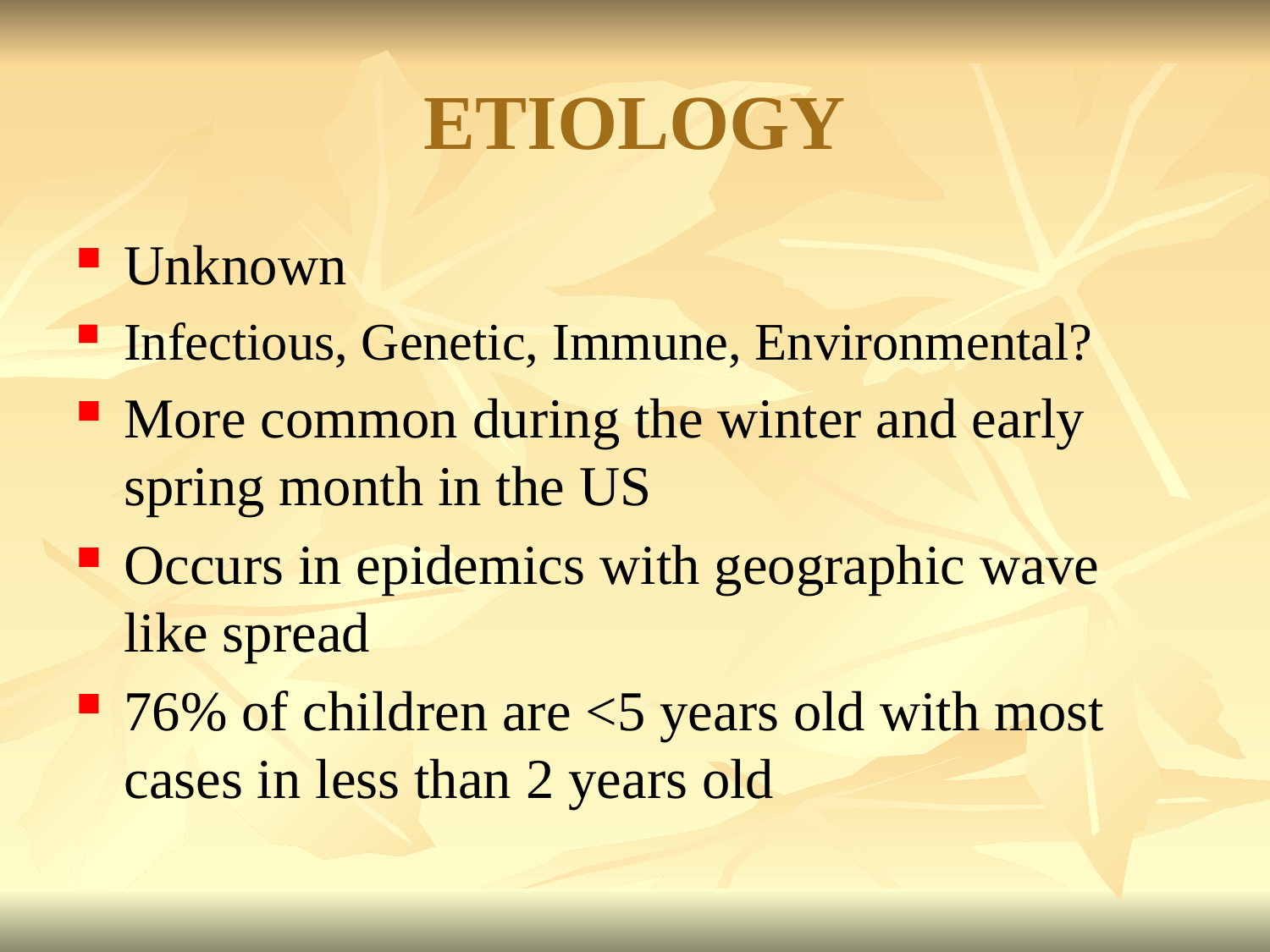

# ETIOLOGY
Unknown
Infectious, Genetic, Immune, Environmental?
More common during the winter and early spring month in the US
Occurs in epidemics with geographic wave like spread
76% of children are <5 years old with most cases in less than 2 years old